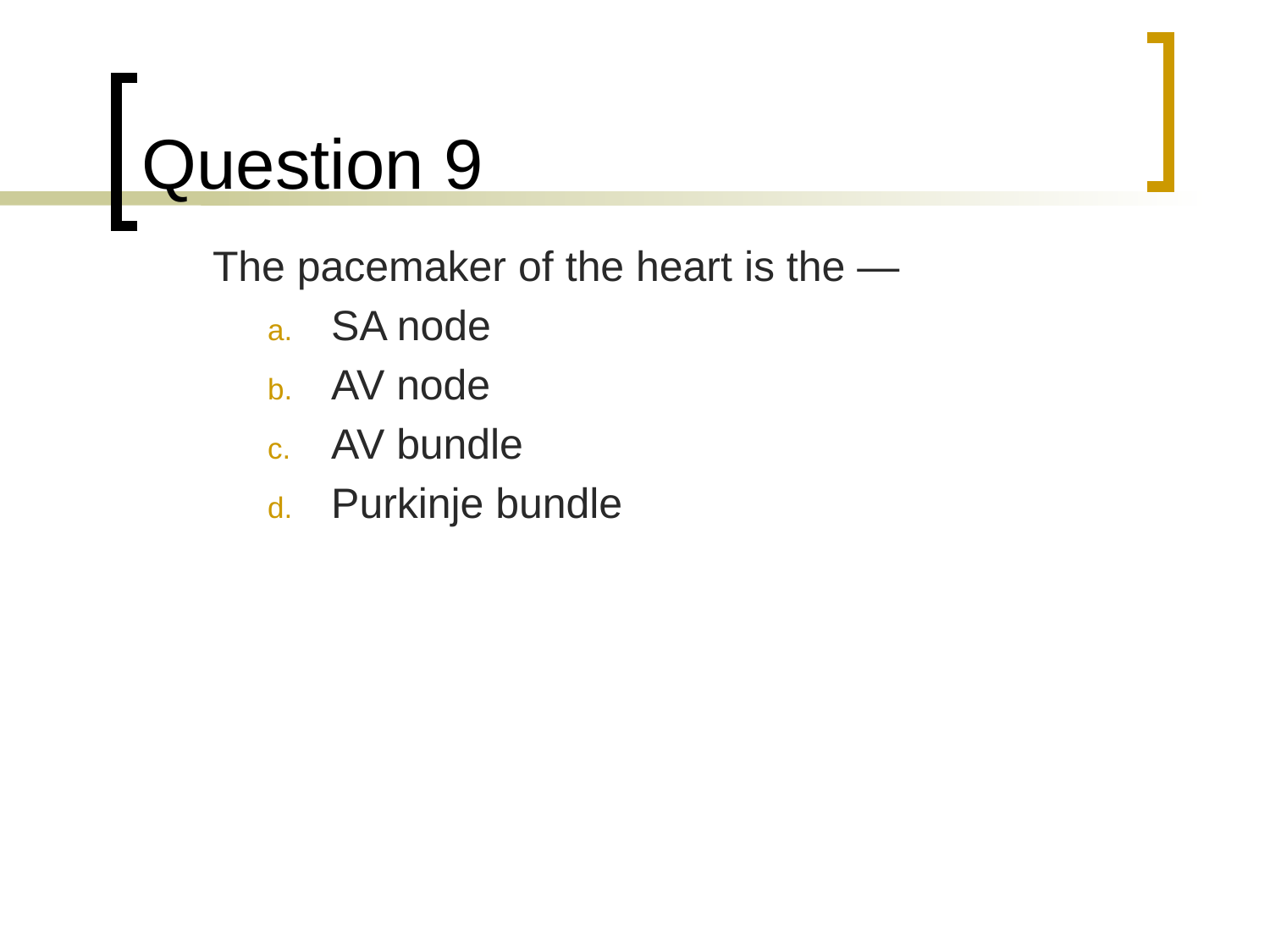

# Question 9
	The pacemaker of the heart is the —
SA node
AV node
AV bundle
Purkinje bundle